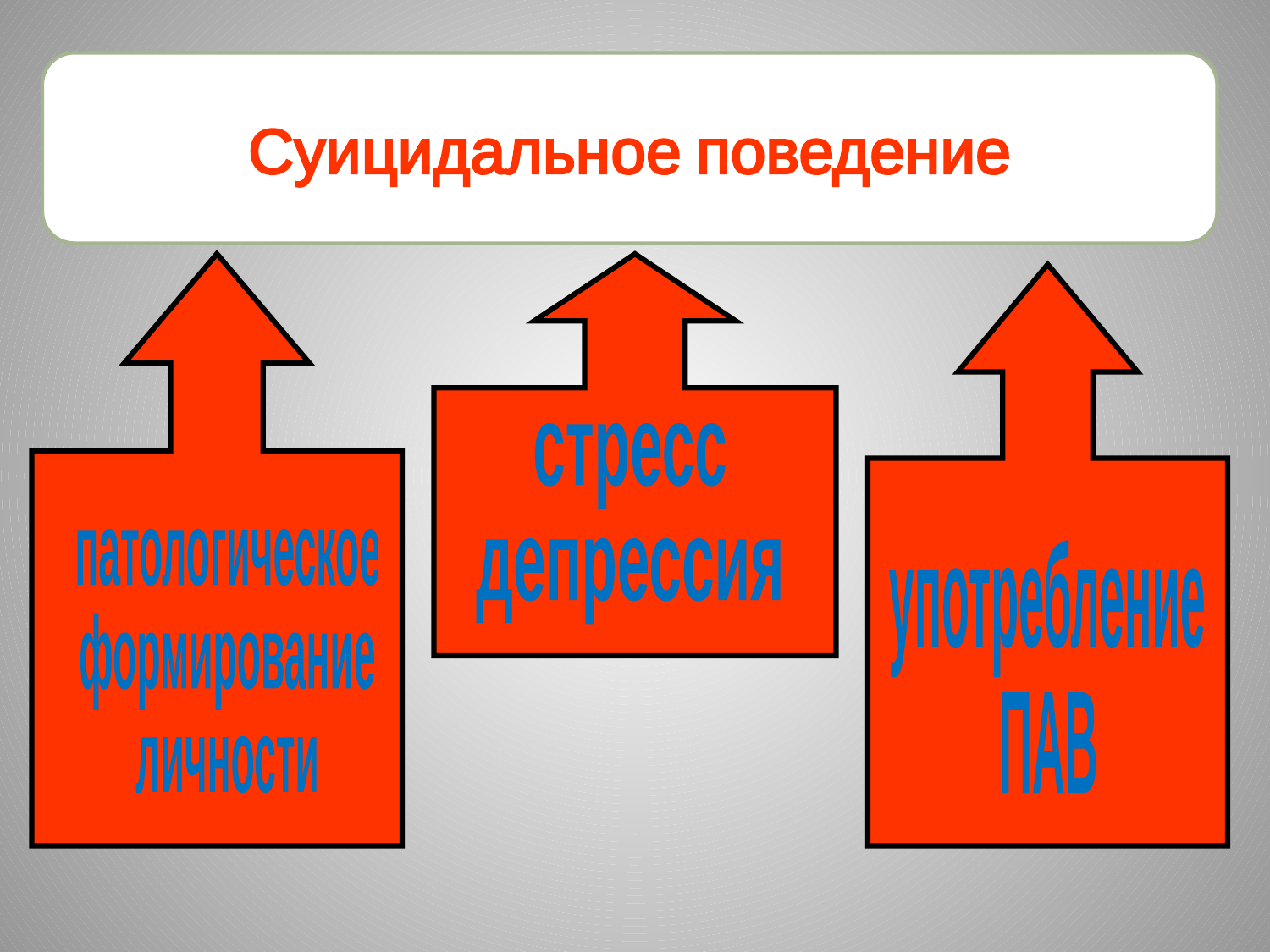

Суицидальное поведение

стресс
депрессия
патологическое
формирование
личности
употребление
ПАВ